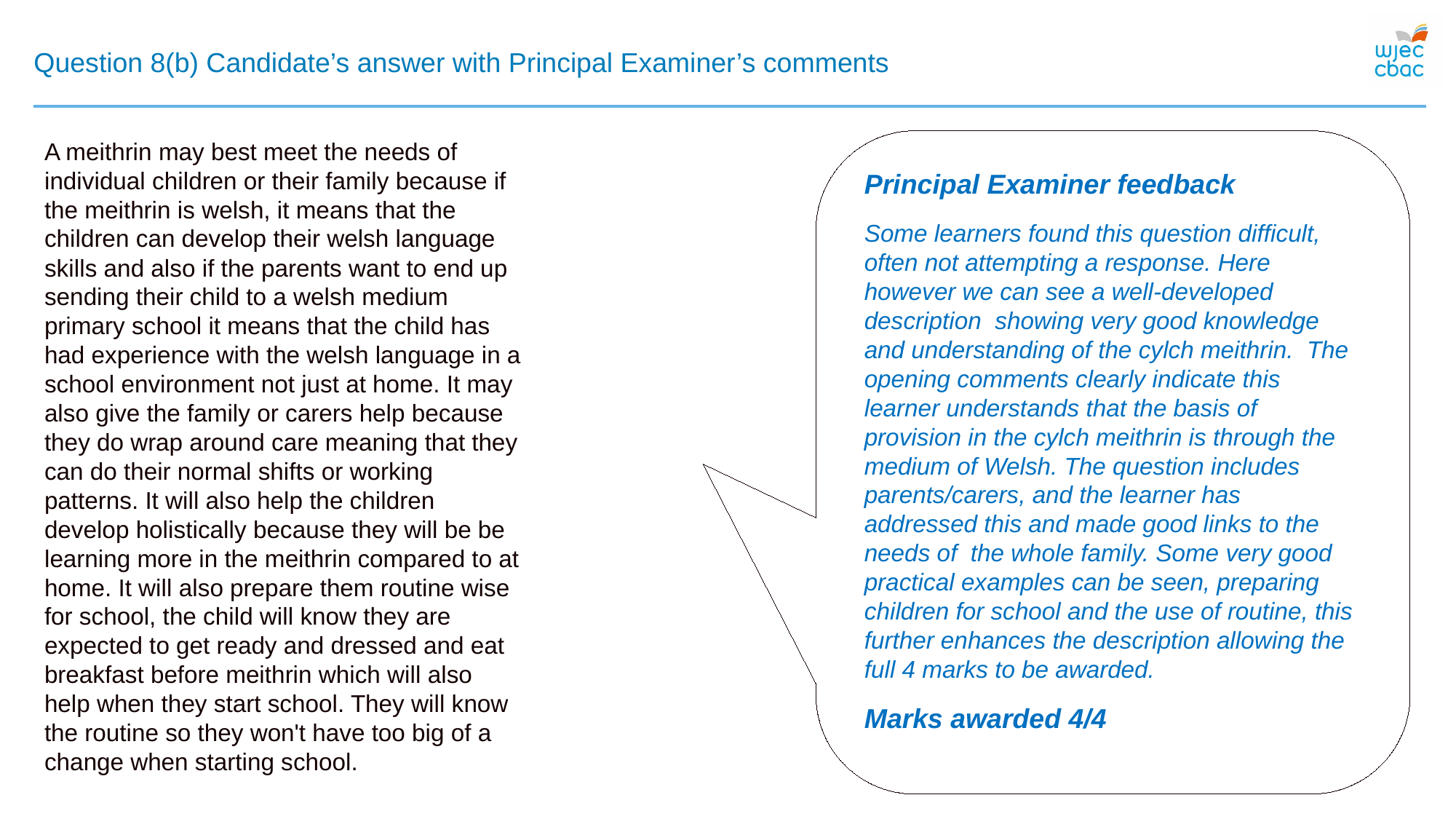

# Question 8(b) Candidate’s answer with Principal Examiner’s comments
A meithrin may best meet the needs of individual children or their family because if the meithrin is welsh, it means that the children can develop their welsh language skills and also if the parents want to end up sending their child to a welsh medium primary school it means that the child has had experience with the welsh language in a school environment not just at home. It may also give the family or carers help because they do wrap around care meaning that they can do their normal shifts or working patterns. It will also help the children develop holistically because they will be be learning more in the meithrin compared to at home. It will also prepare them routine wise for school, the child will know they are expected to get ready and dressed and eat breakfast before meithrin which will also help when they start school. They will know the routine so they won't have too big of a change when starting school.

Principal Examiner feedback
Some learners found this question difficult, often not attempting a response. Here however we can see a well-developed description  showing very good knowledge and understanding of the cylch meithrin.  The opening comments clearly indicate this learner understands that the basis of provision in the cylch meithrin is through the medium of Welsh. The question includes parents/carers, and the learner has addressed this and made good links to the needs of  the whole family. Some very good practical examples can be seen, preparing children for school and the use of routine, this further enhances the description allowing the full 4 marks to be awarded.

Marks awarded 4/4